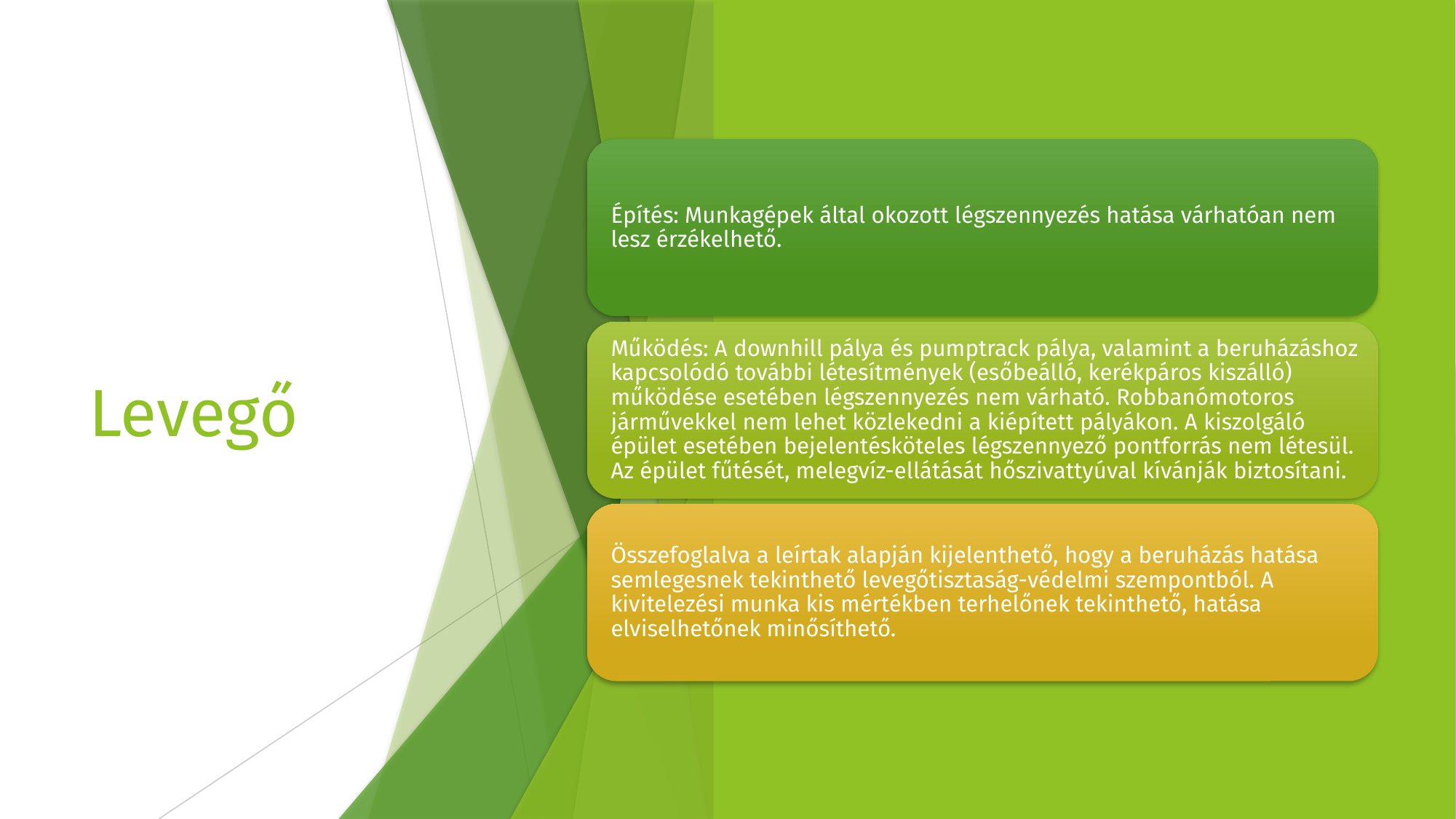

Építés: Munkagépek által okozott légszennyezés hatása várhatóan nem lesz érzékelhető.
Működés: A downhill pálya és pumptrack pálya, valamint a beruházáshoz kapcsolódó további létesítmények (esőbeálló, kerékpáros kiszálló) működése esetében légszennyezés nem várható. Robbanómotoros járművekkel nem lehet közlekedni a kiépített pályákon. A kiszolgáló épület esetében bejelentésköteles légszennyező pontforrás nem létesül. Az épület fűtését, melegvíz-ellátását hőszivattyúval kívánják biztosítani.
Összefoglalva a leírtak alapján kijelenthető, hogy a beruházás hatása semlegesnek tekinthető levegőtisztaság-védelmi szempontból. A kivitelezési munka kis mértékben terhelőnek tekinthető, hatása elviselhetőnek minősíthető.
# Levegő